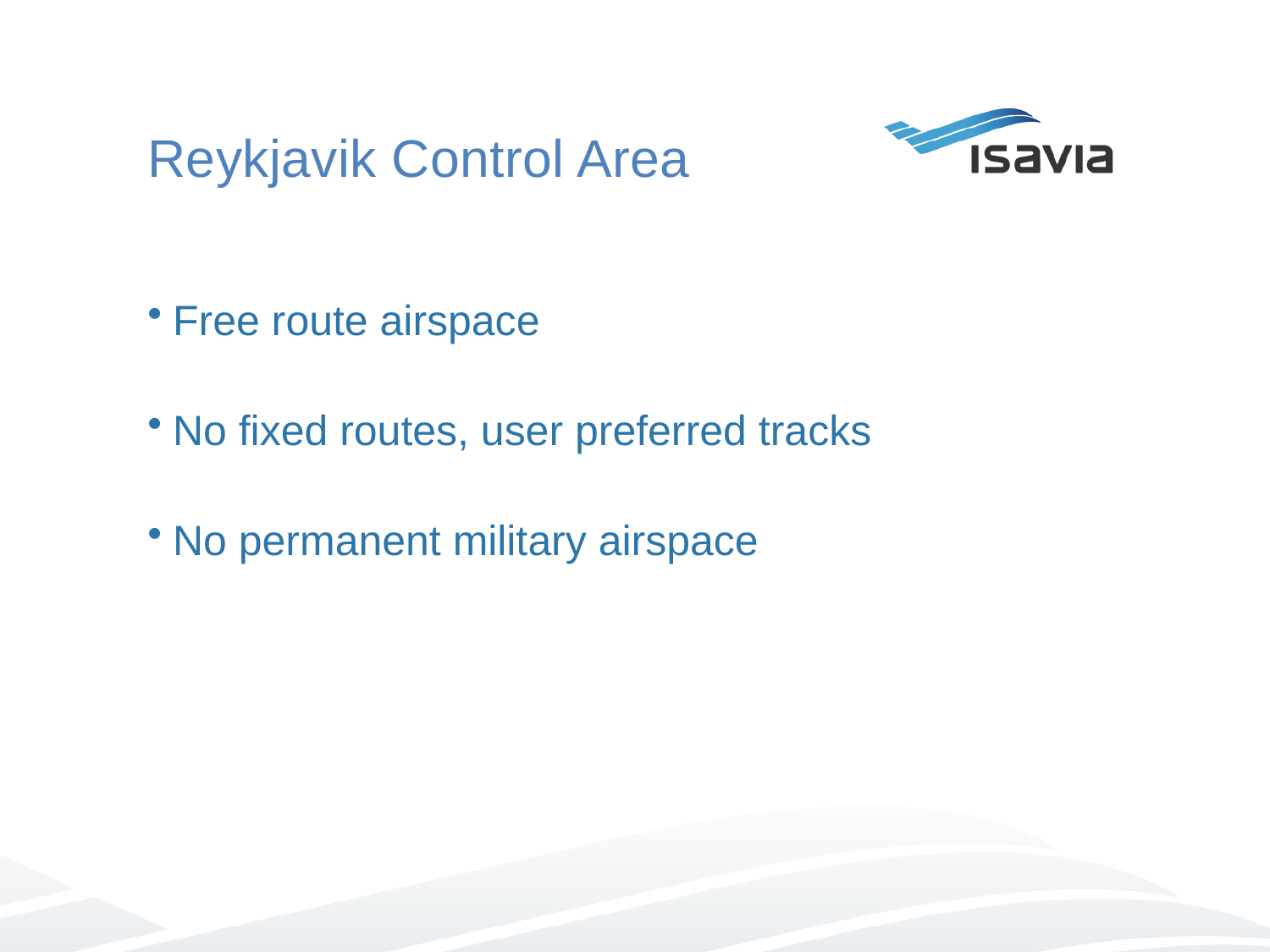

# Reykjavik Control Area
Free route airspace
No fixed routes, user preferred tracks
No permanent military airspace